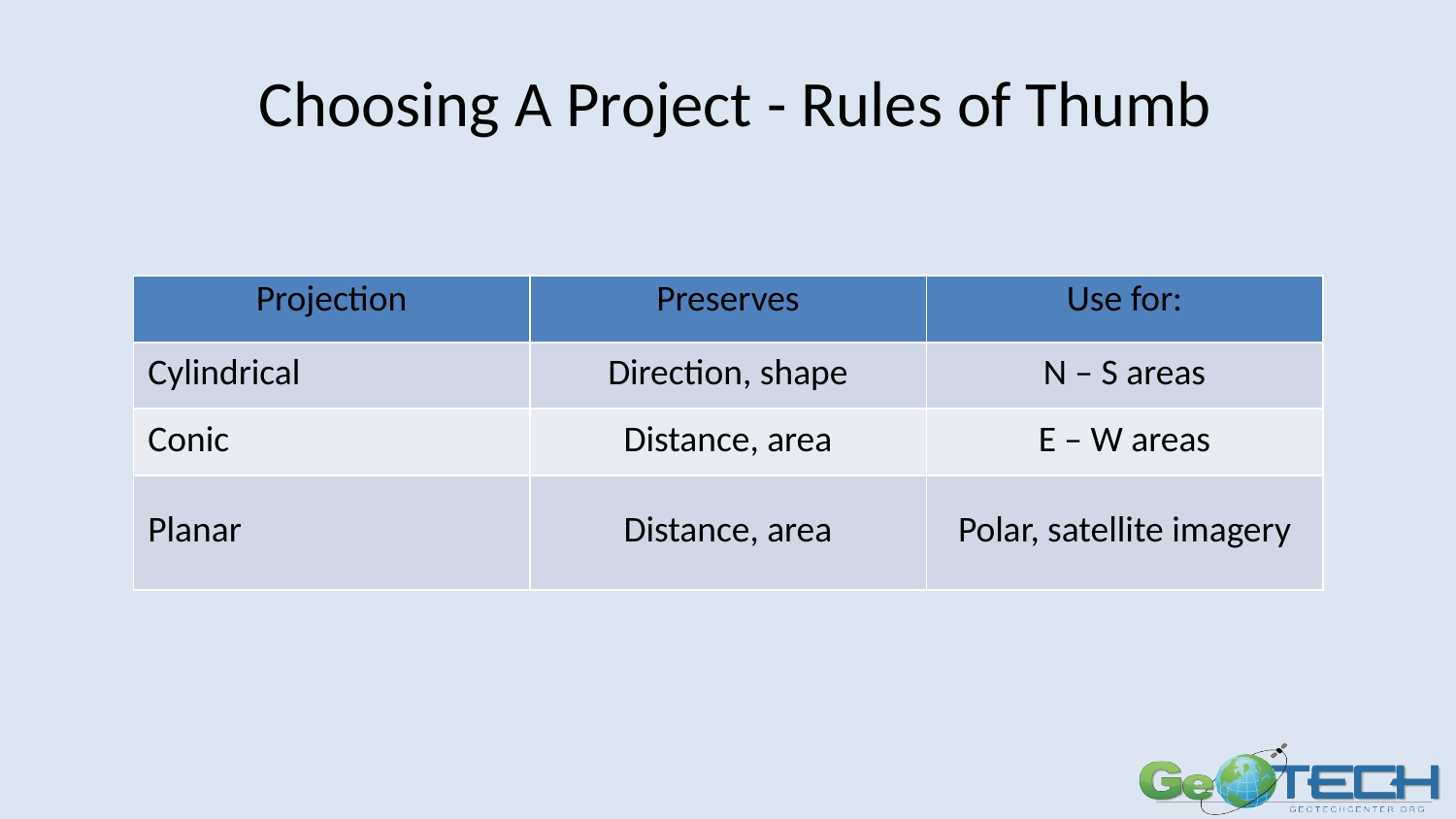

# Choosing A Project - Rules of Thumb
| Projection | Preserves | Use for: |
| --- | --- | --- |
| Cylindrical | Direction, shape | N – S areas |
| Conic | Distance, area | E – W areas |
| Planar | Distance, area | Polar, satellite imagery |